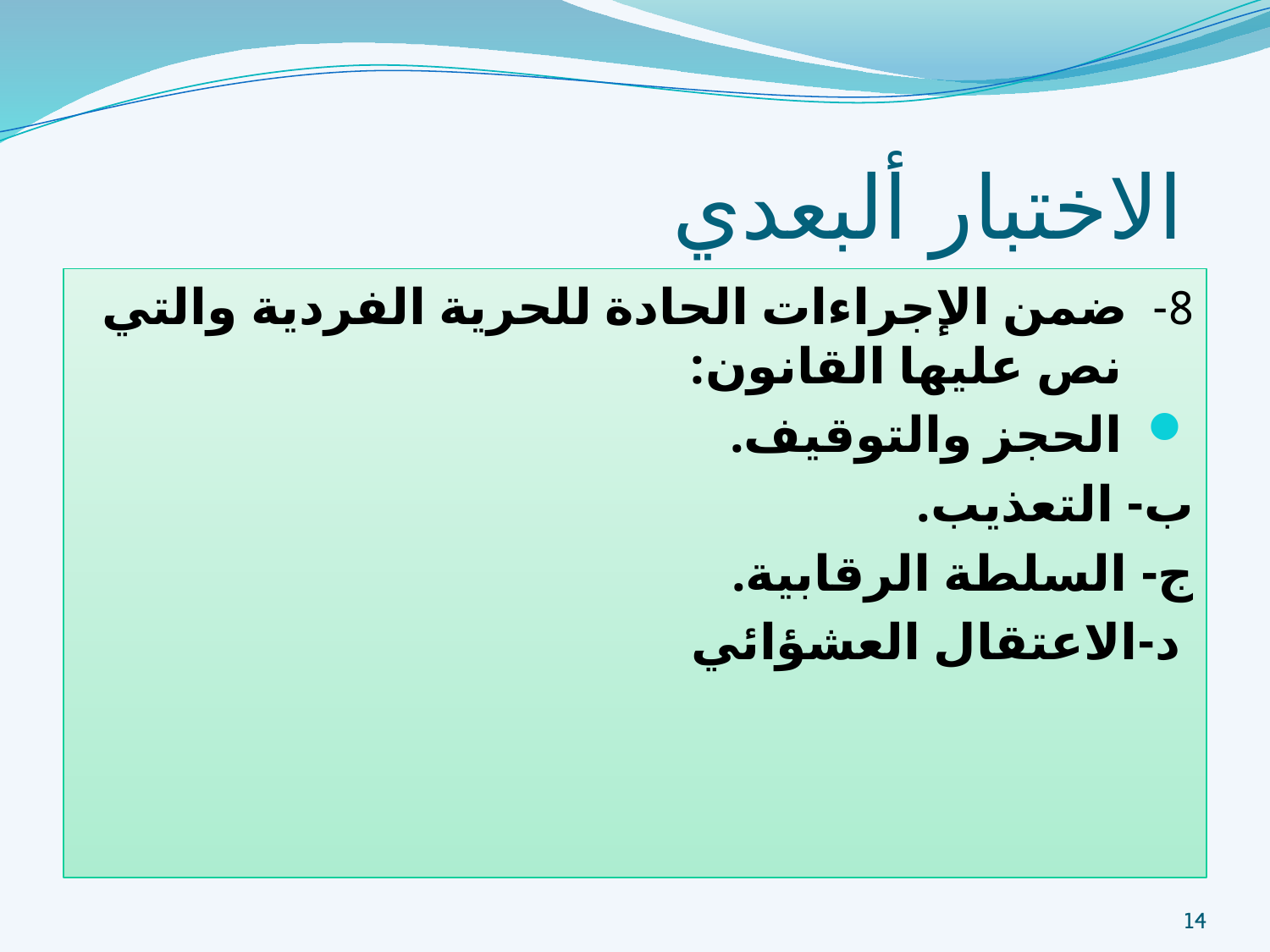

# الاختبار ألبعدي
8-  ضمن الإجراءات الحادة للحرية الفردية والتي نص عليها القانون:
الحجز والتوقيف.
ب- التعذيب.
ج- السلطة الرقابية.
 د-الاعتقال العشؤائي

14